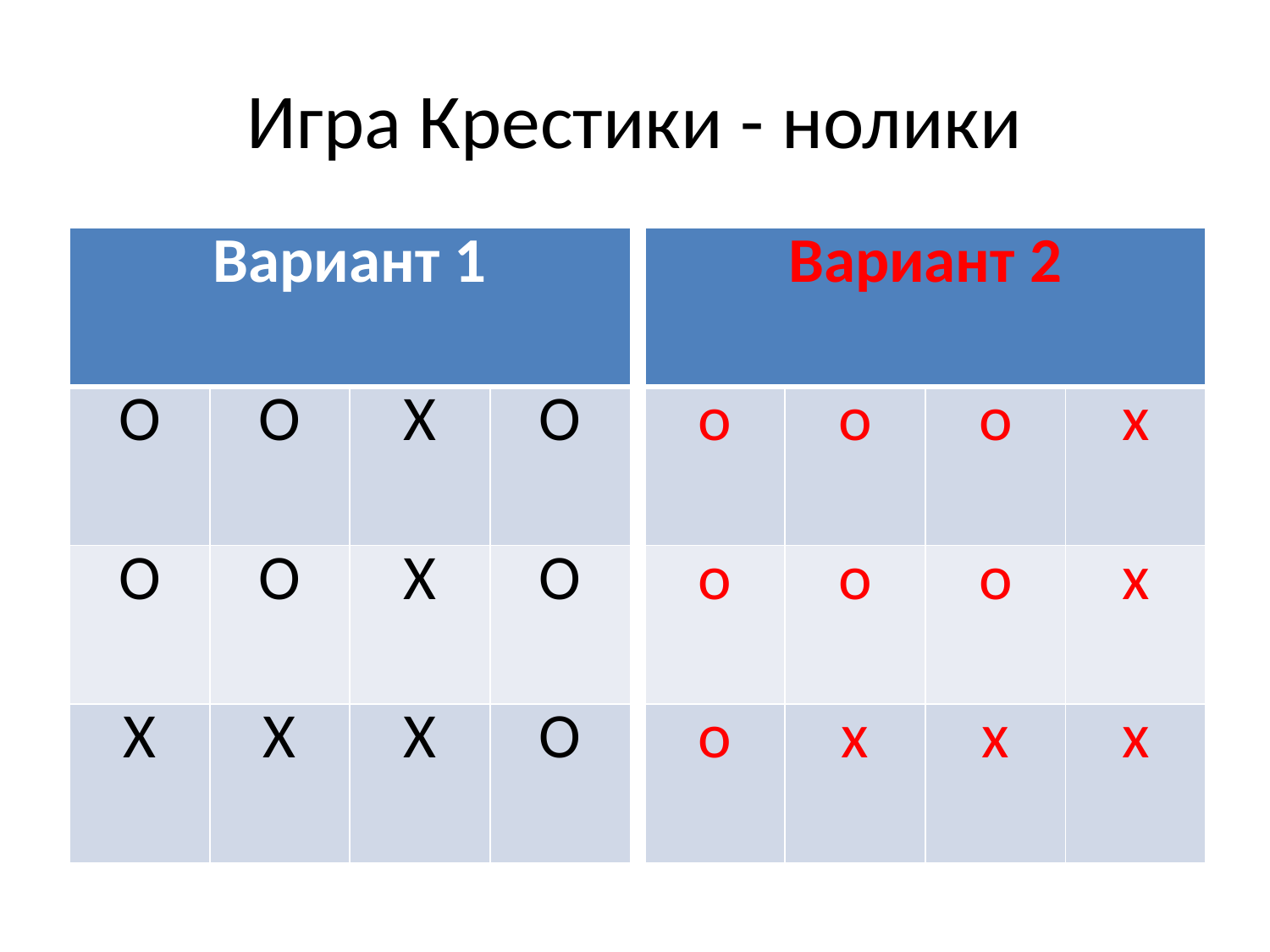

# Игра Крестики - нолики
| Вариант 2 |  |  |  |
| --- | --- | --- | --- |
| о | о | о | х |
| о | о | о | х |
| о | х | х | х |
| Вариант 1 |  |  |  |
| --- | --- | --- | --- |
| О | О | Х | О |
| О | О | Х | О |
| Х | Х | Х | О |